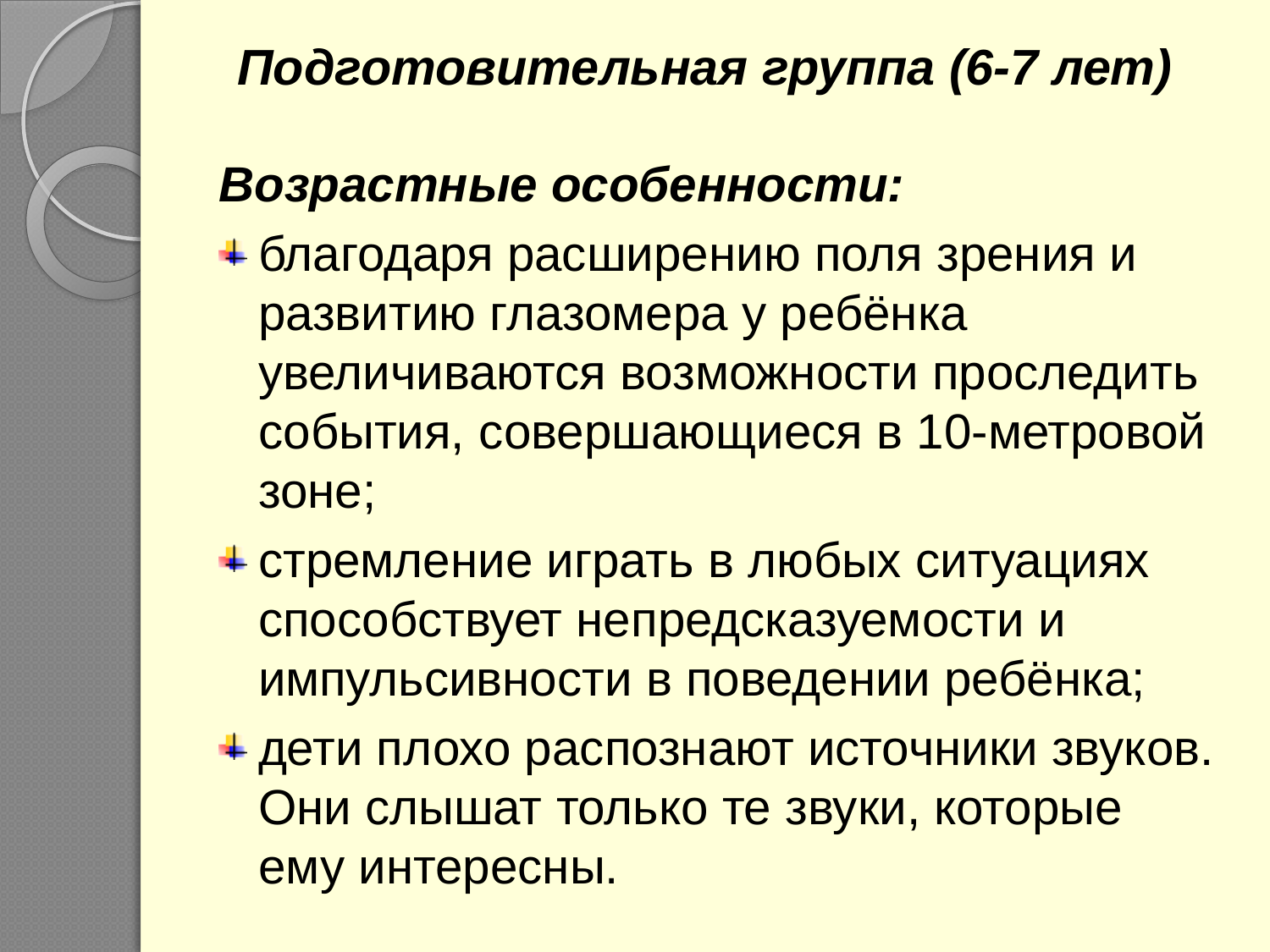

# Подготовительная группа (6-7 лет)
Возрастные особенности:
благодаря расширению поля зрения и развитию глазомера у ребёнка увеличиваются возможности проследить события, совершающиеся в 10-метровой зоне;
стремление играть в любых ситуациях способствует непредсказуемости и импульсивности в поведении ребёнка;
дети плохо распознают источники звуков. Они слышат только те звуки, которые ему интересны.